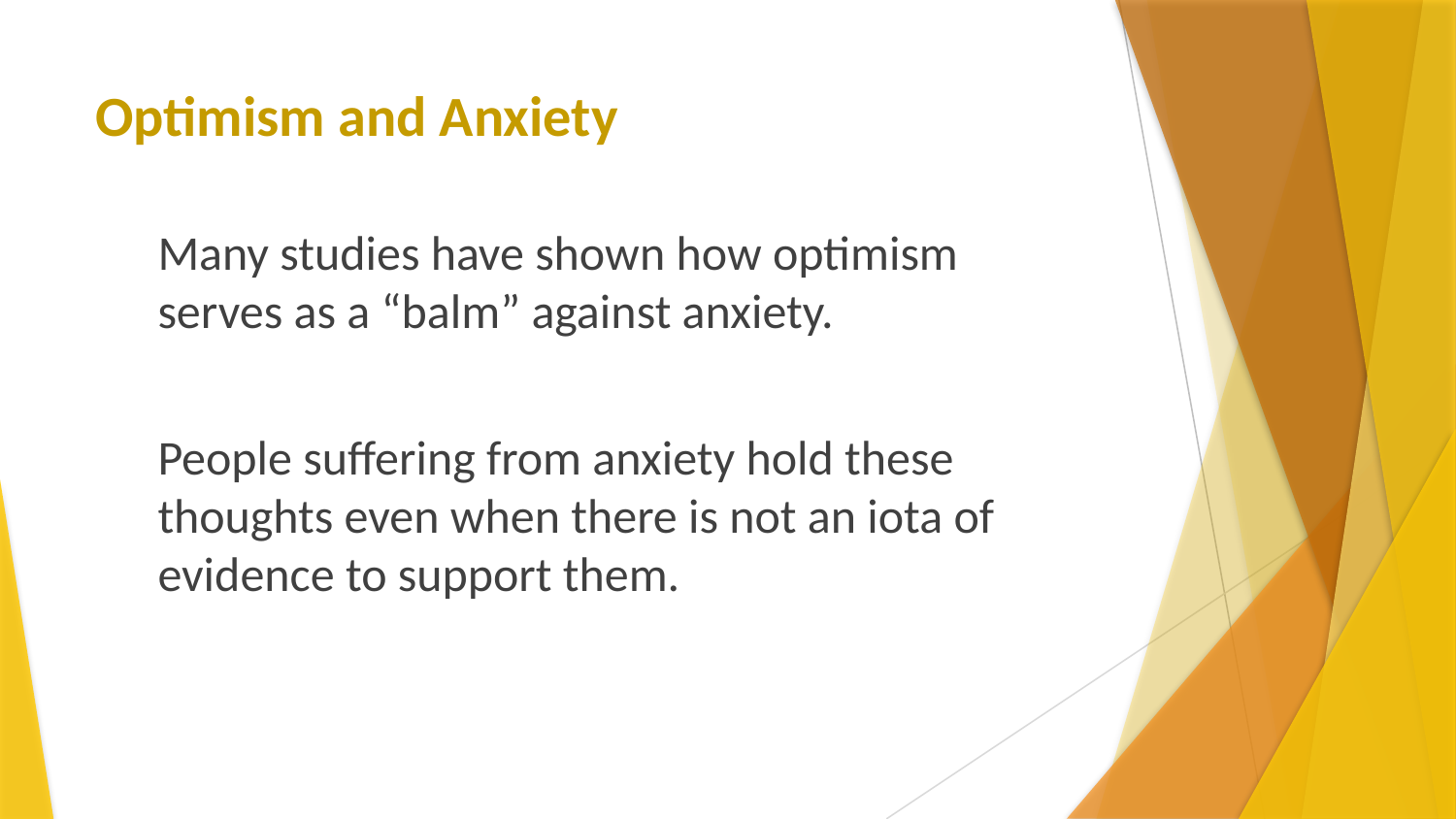

# Optimism and Anxiety
Many studies have shown how optimism serves as a “balm” against anxiety.

People suffering from anxiety hold these thoughts even when there is not an iota of evidence to support them.